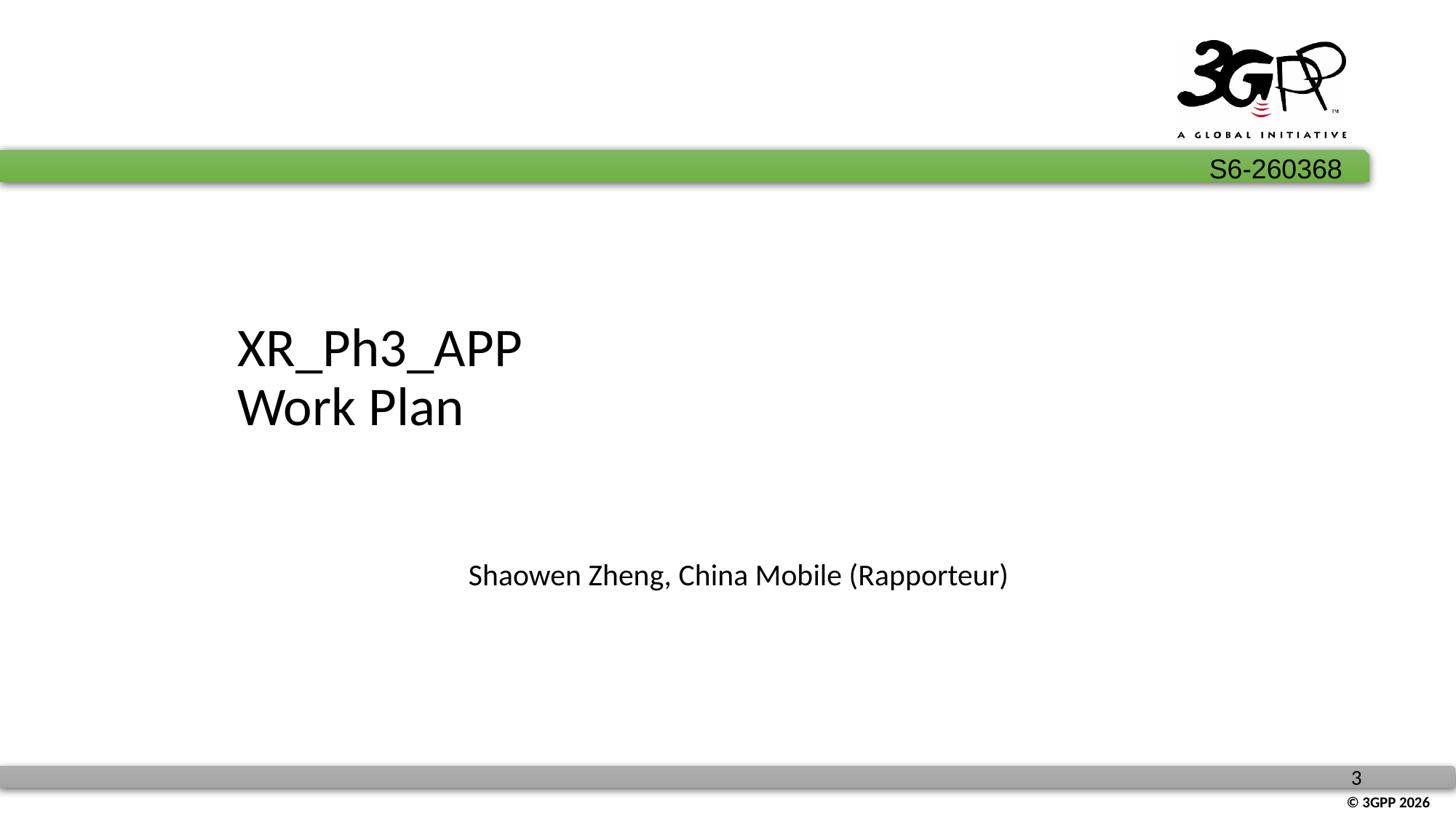

# XR_Ph3_APP Work Plan
Shaowen Zheng, China Mobile (Rapporteur)